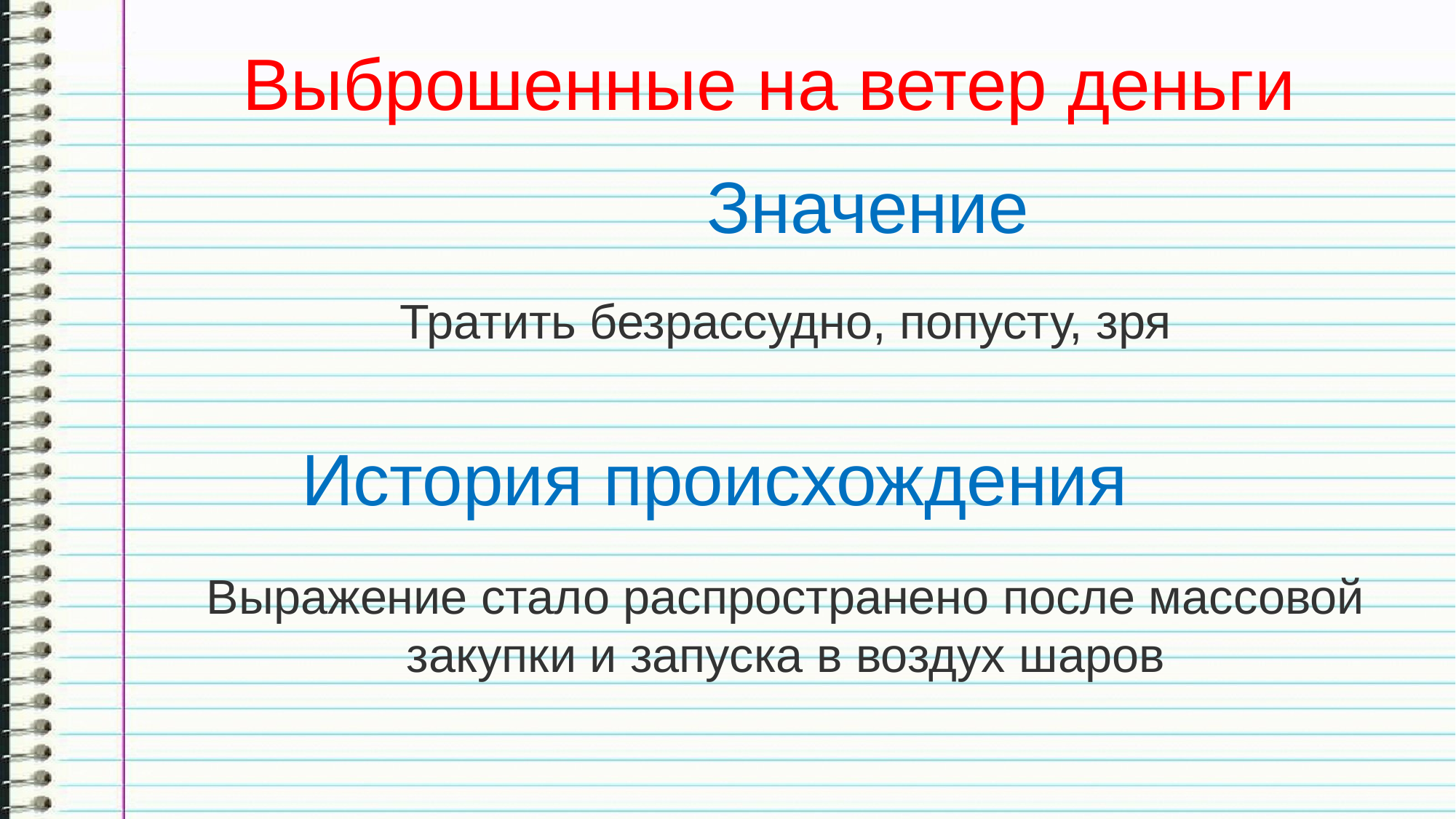

Выброшенные на ветер деньги
Значение
Тратить безрассудно, попусту, зря
История происхождения
Выражение стало распространено после массовой закупки и запуска в воздух шаров